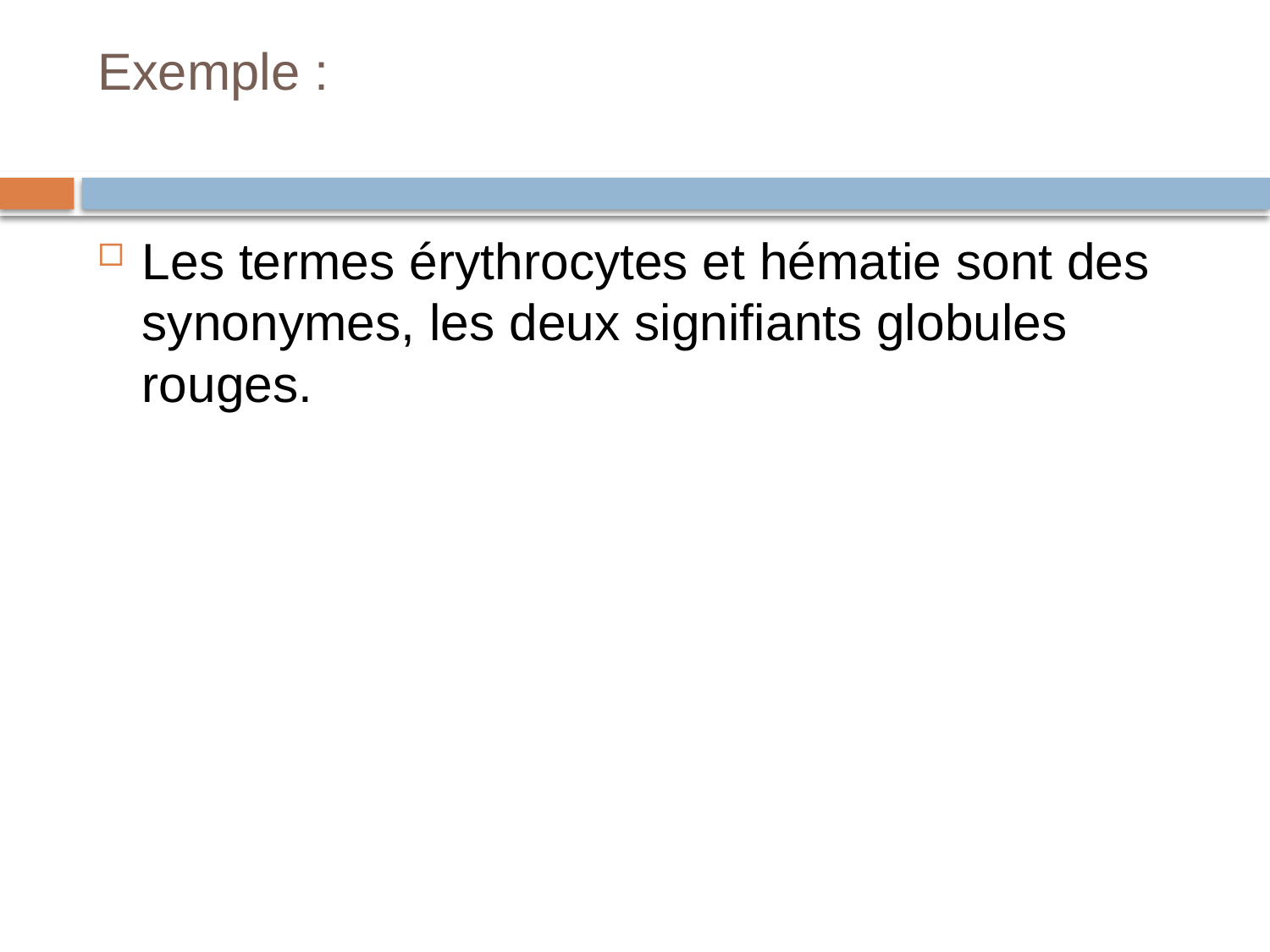

# Exemple :
Les termes érythrocytes et hématie sont des synonymes, les deux signifiants globules rouges.